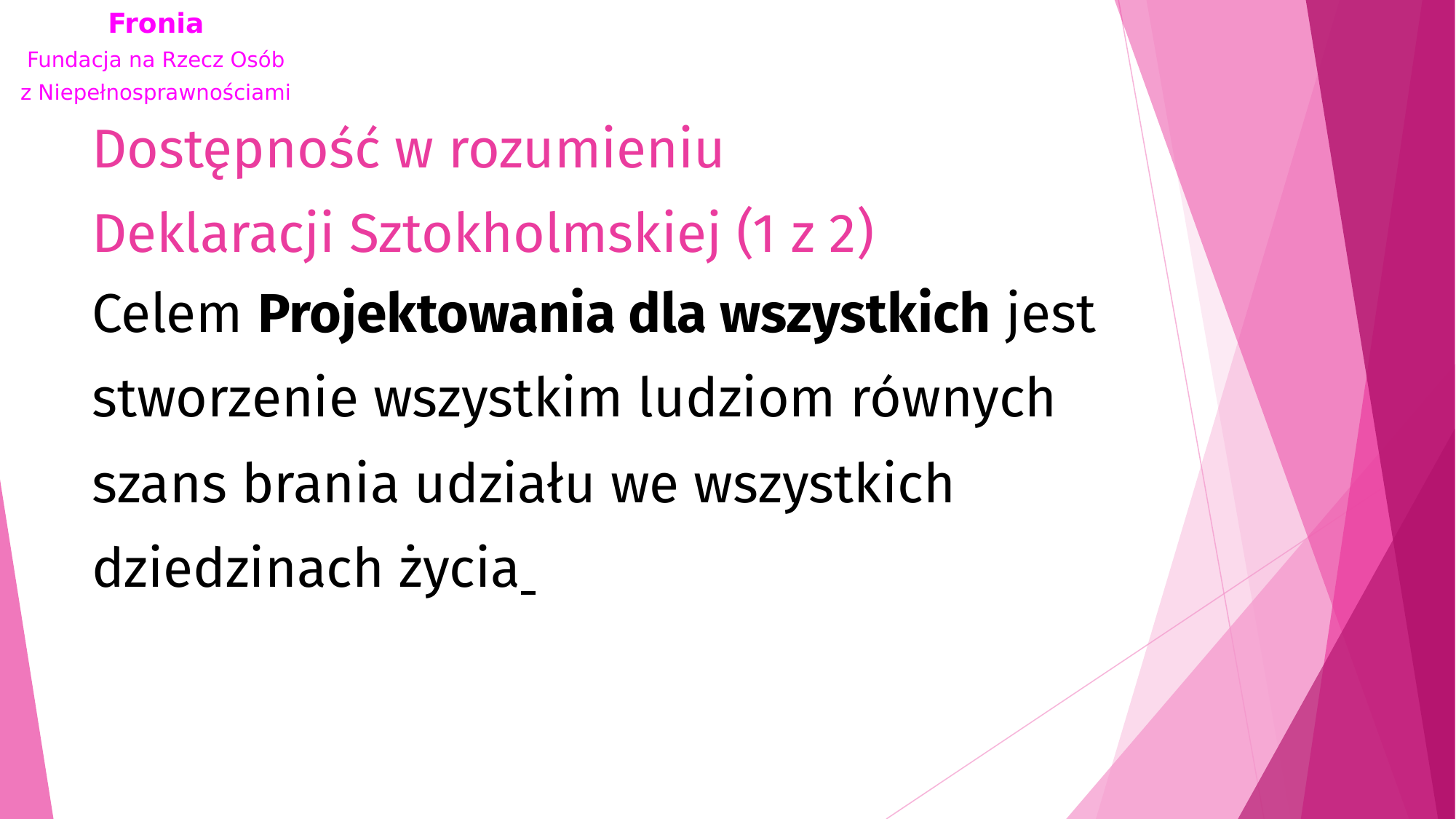

# Dostępność w rozumieniu Deklaracji Sztokholmskiej (1 z 2)
Celem Projektowania dla wszystkich jest stworzenie wszystkim ludziom równych szans brania udziału we wszystkich dziedzinach życia